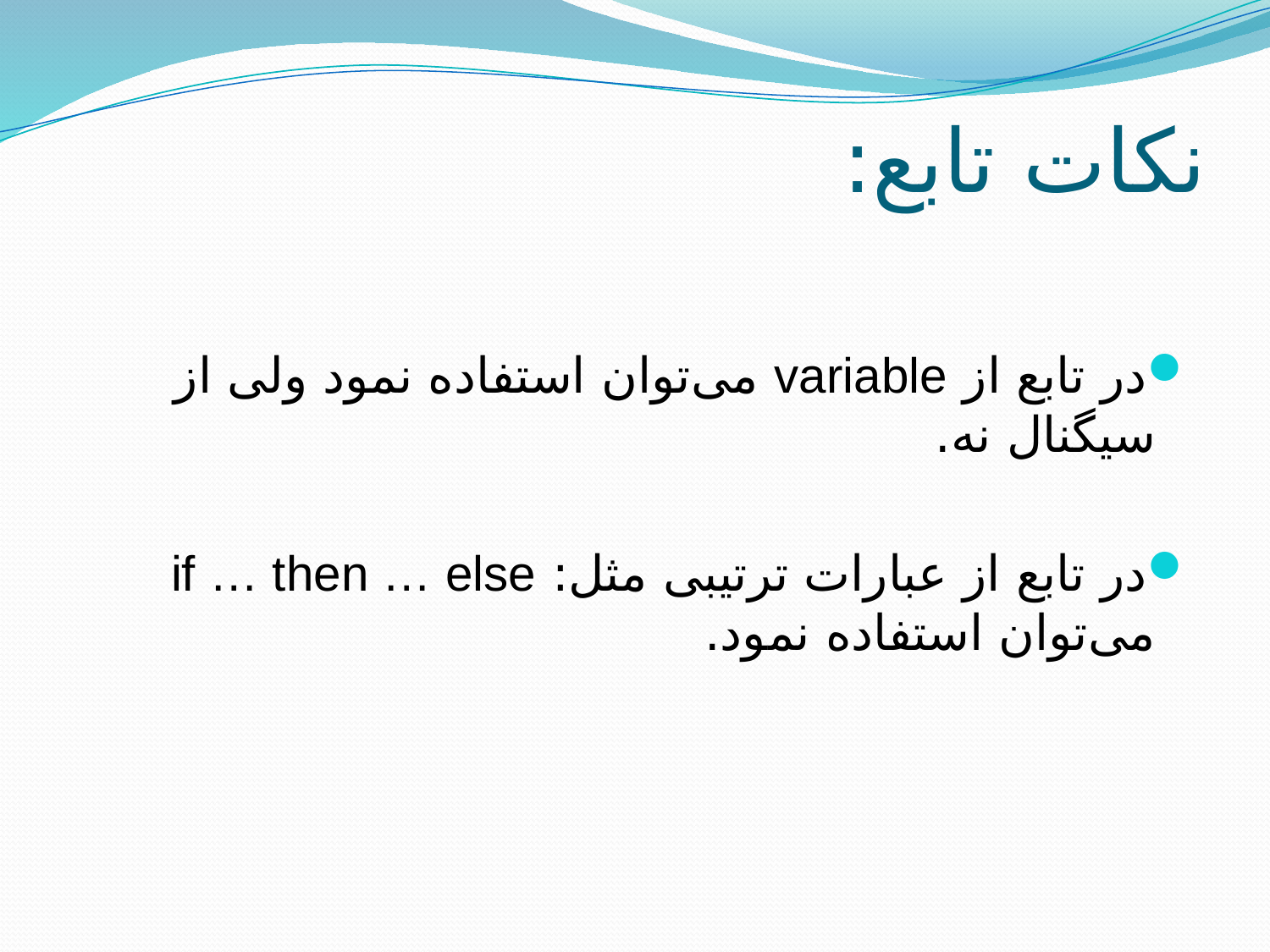

# نکات تابع:

در تابع از variable می‌توان استفاده نمود ولی از سیگنال نه.

در تابع از عبارات ترتیبی مثل: if … then … else می‌توان استفاده نمود.